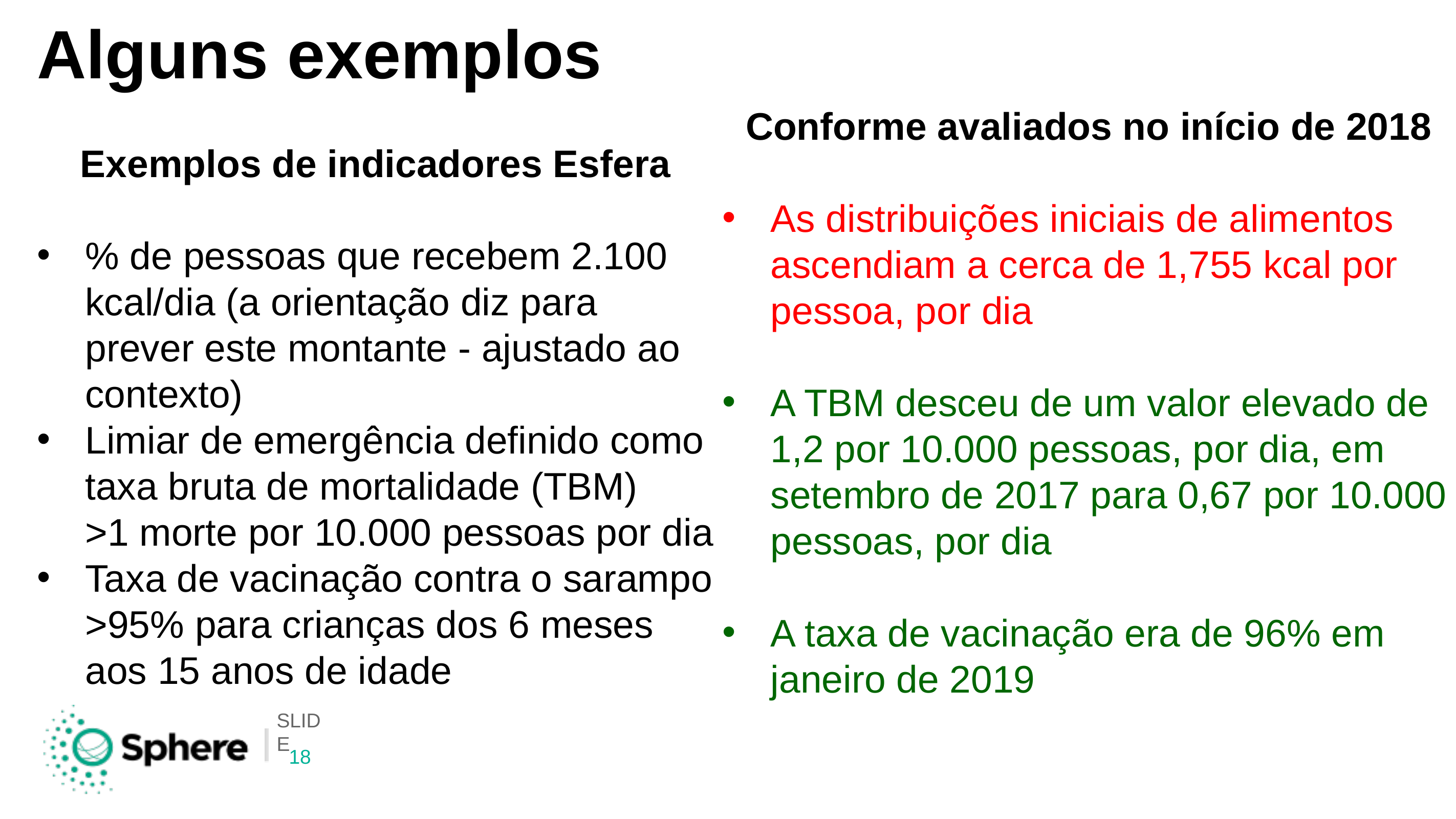

# Alguns exemplos
Exemplos de indicadores Esfera

% de pessoas que recebem 2.100 kcal/dia (a orientação diz para prever este montante - ajustado ao contexto)
Limiar de emergência definido como taxa bruta de mortalidade (TBM)
>1 morte por 10.000 pessoas por dia
Taxa de vacinação contra o sarampo >95% para crianças dos 6 meses aos 15 anos de idade
Conforme avaliados no início de 2018

As distribuições iniciais de alimentos ascendiam a cerca de 1,755 kcal por pessoa, por dia
A TBM desceu de um valor elevado de 1,2 por 10.000 pessoas, por dia, em setembro de 2017 para 0,67 por 10.000 pessoas, por dia

A taxa de vacinação era de 96% em janeiro de 2019
18